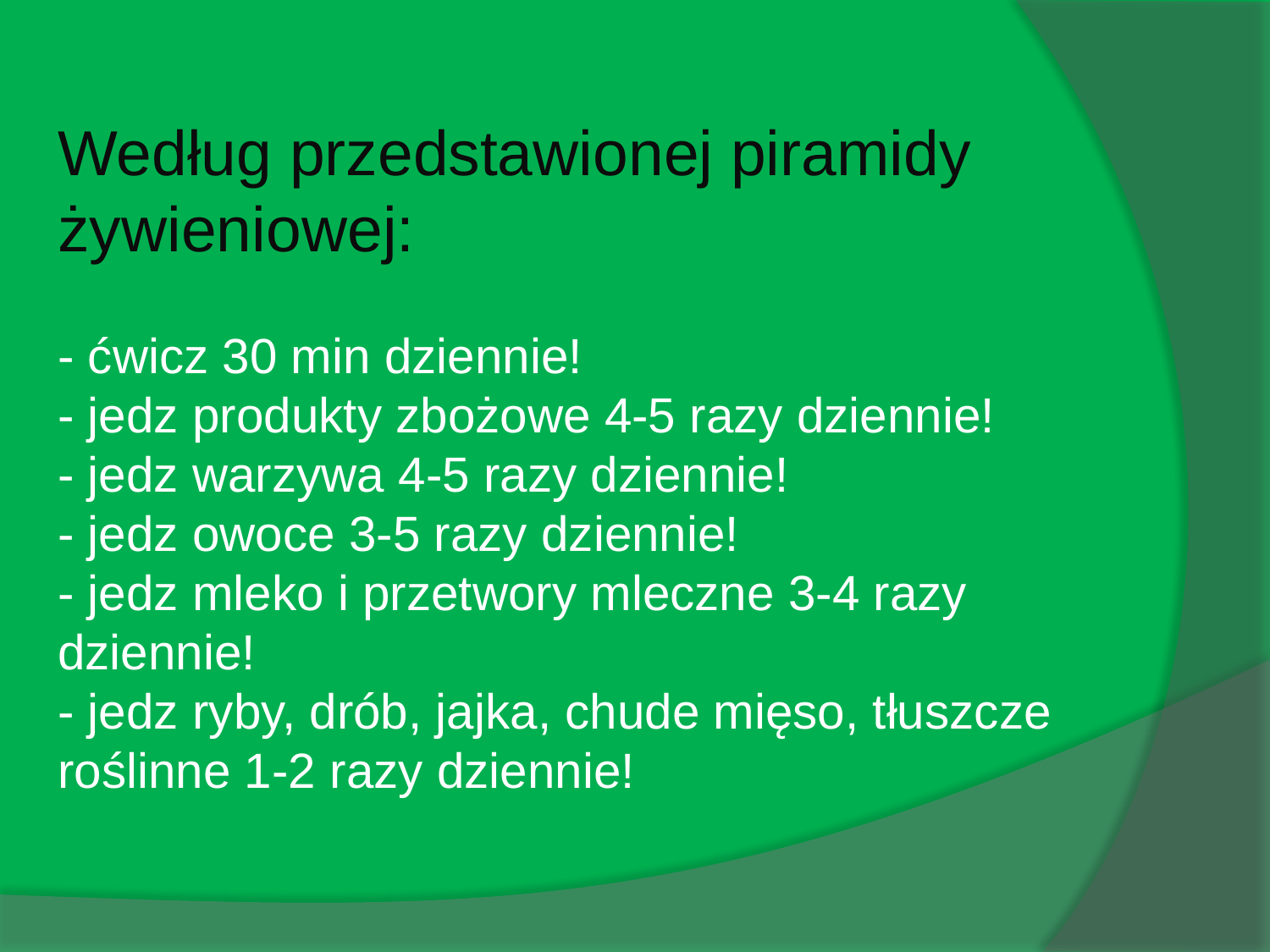

Według przedstawionej piramidy żywieniowej:

- ćwicz 30 min dziennie!
- jedz produkty zbożowe 4-5 razy dziennie!
- jedz warzywa 4-5 razy dziennie!
- jedz owoce 3-5 razy dziennie!
- jedz mleko i przetwory mleczne 3-4 razy 	dziennie!
- jedz ryby, drób, jajka, chude mięso, tłuszcze  	roślinne 1-2 razy dziennie!